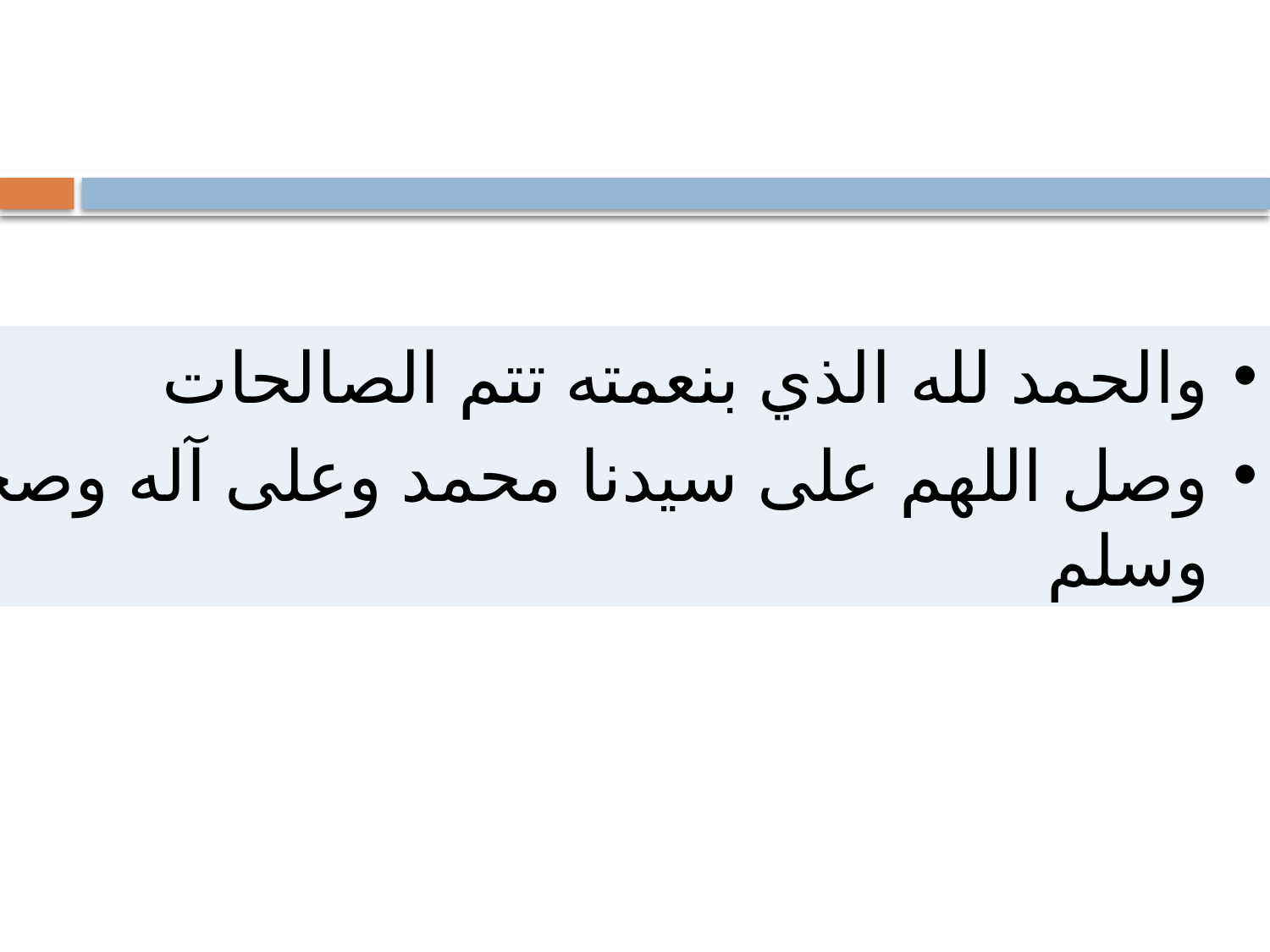

والحمد لله الذي بنعمته تتم الصالحات
وصل اللهم على سيدنا محمد وعلى آله وصحبه وسلم